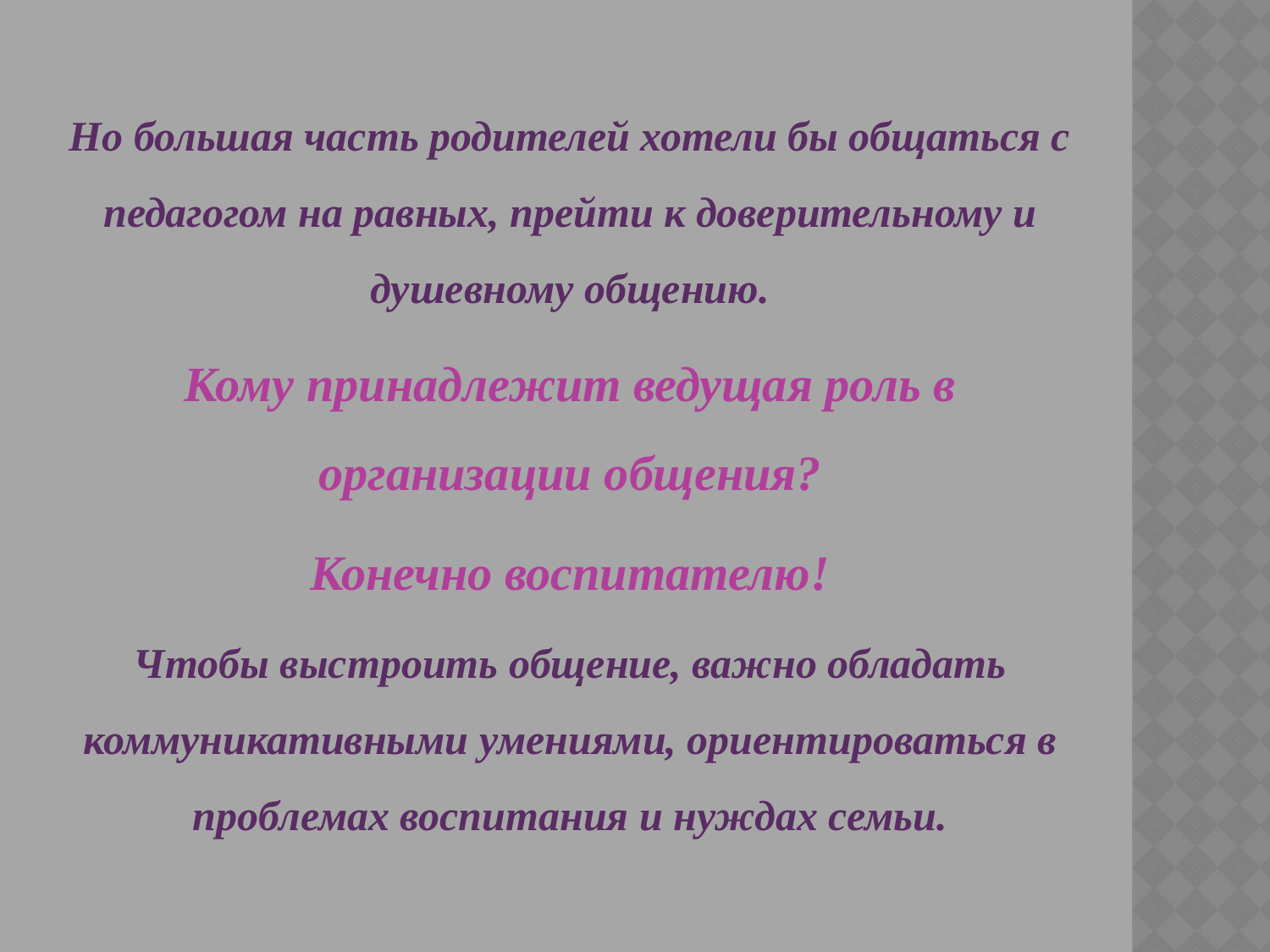

Но большая часть родителей хотели бы общаться с педагогом на равных, прейти к доверительному и душевному общению.
Кому принадлежит ведущая роль в организации общения?
Конечно воспитателю!
Чтобы выстроить общение, важно обладать коммуникативными умениями, ориентироваться в проблемах воспитания и нуждах семьи.